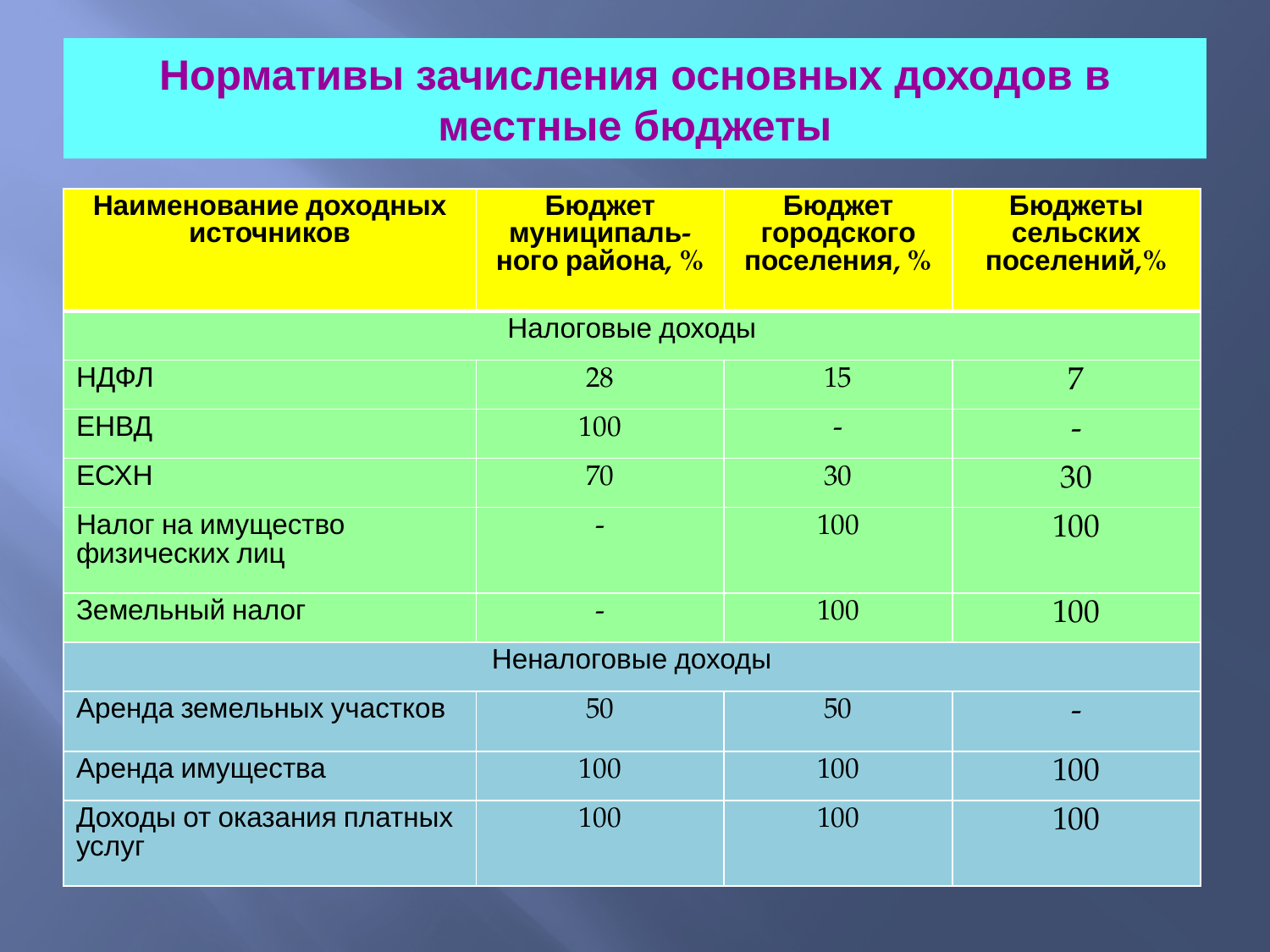

# Нормативы зачисления основных доходов в местные бюджеты
| Наименование доходных источников | Бюджет муниципаль-ного района, % | Бюджет городского поселения, % | Бюджеты сельских поселений,% |
| --- | --- | --- | --- |
| Налоговые доходы |  |  |  |
| НДФЛ | 28 | 15 | 7 |
| ЕНВД | 100 | - | - |
| ЕСХН | 70 | 30 | 30 |
| Налог на имущество физических лиц | - | 100 | 100 |
| Земельный налог | - | 100 | 100 |
| Неналоговые доходы |  |  |  |
| Аренда земельных участков | 50 | 50 | - |
| Аренда имущества | 100 | 100 | 100 |
| Доходы от оказания платных услуг | 100 | 100 | 100 |